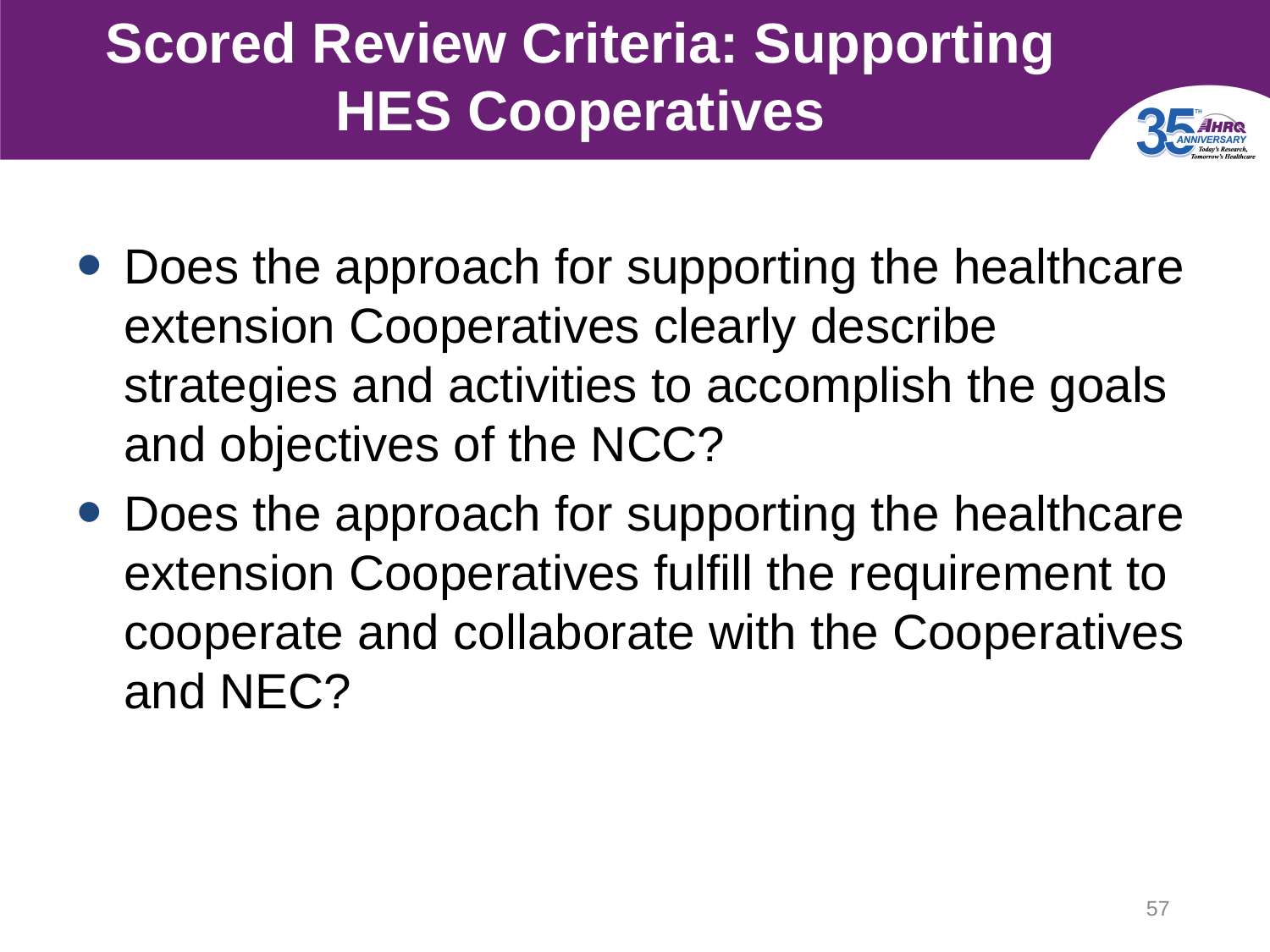

# Scored Review Criteria: Supporting HES Cooperatives
Does the approach for supporting the healthcare extension Cooperatives clearly describe strategies and activities to accomplish the goals and objectives of the NCC?
Does the approach for supporting the healthcare extension Cooperatives fulfill the requirement to cooperate and collaborate with the Cooperatives and NEC?

57